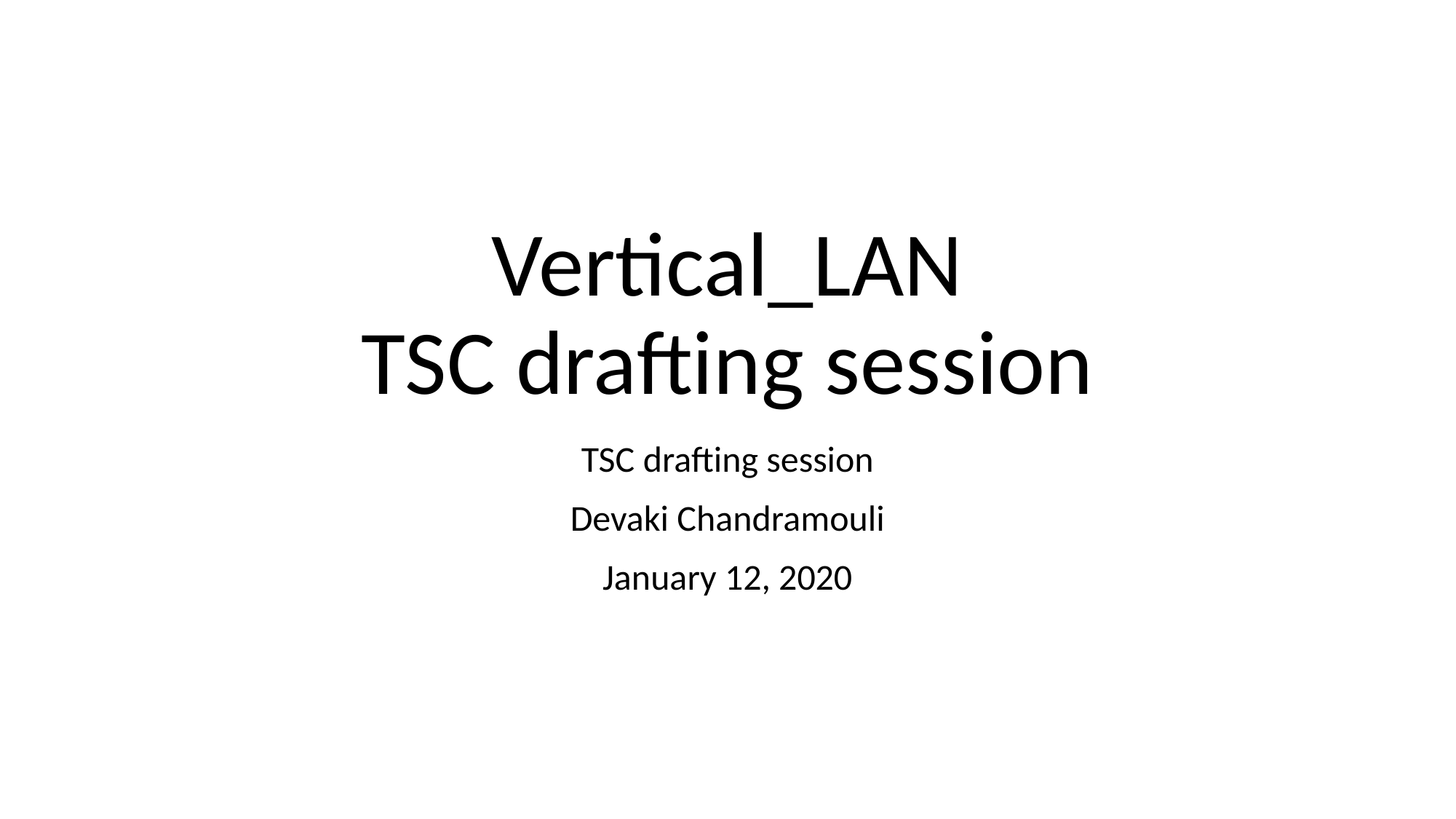

# Vertical_LAN TSC drafting session
TSC drafting session
Devaki Chandramouli
January 12, 2020